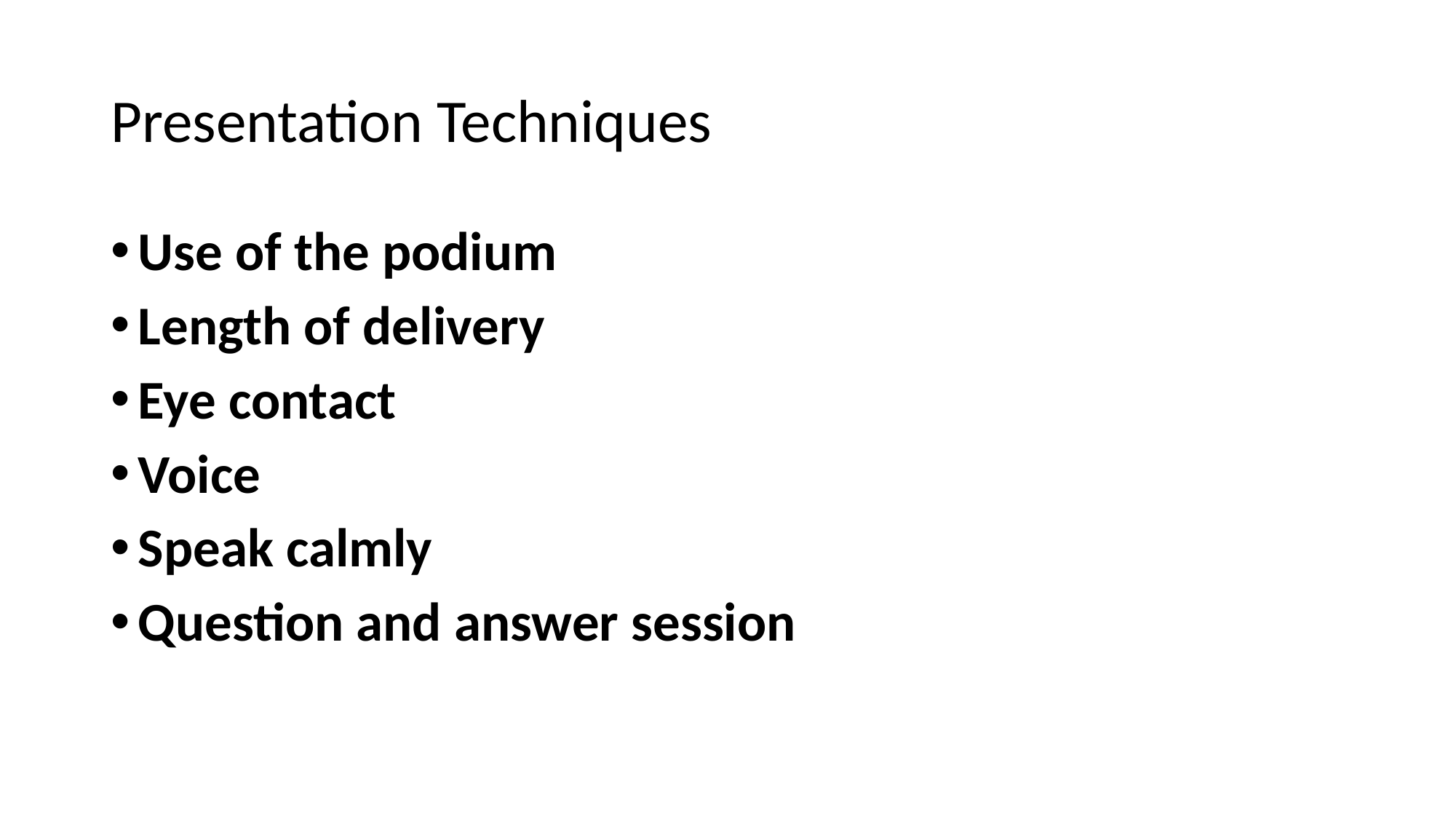

# Presentation Techniques
Use of the podium
Length of delivery
Eye contact
Voice
Speak calmly
Question and answer session